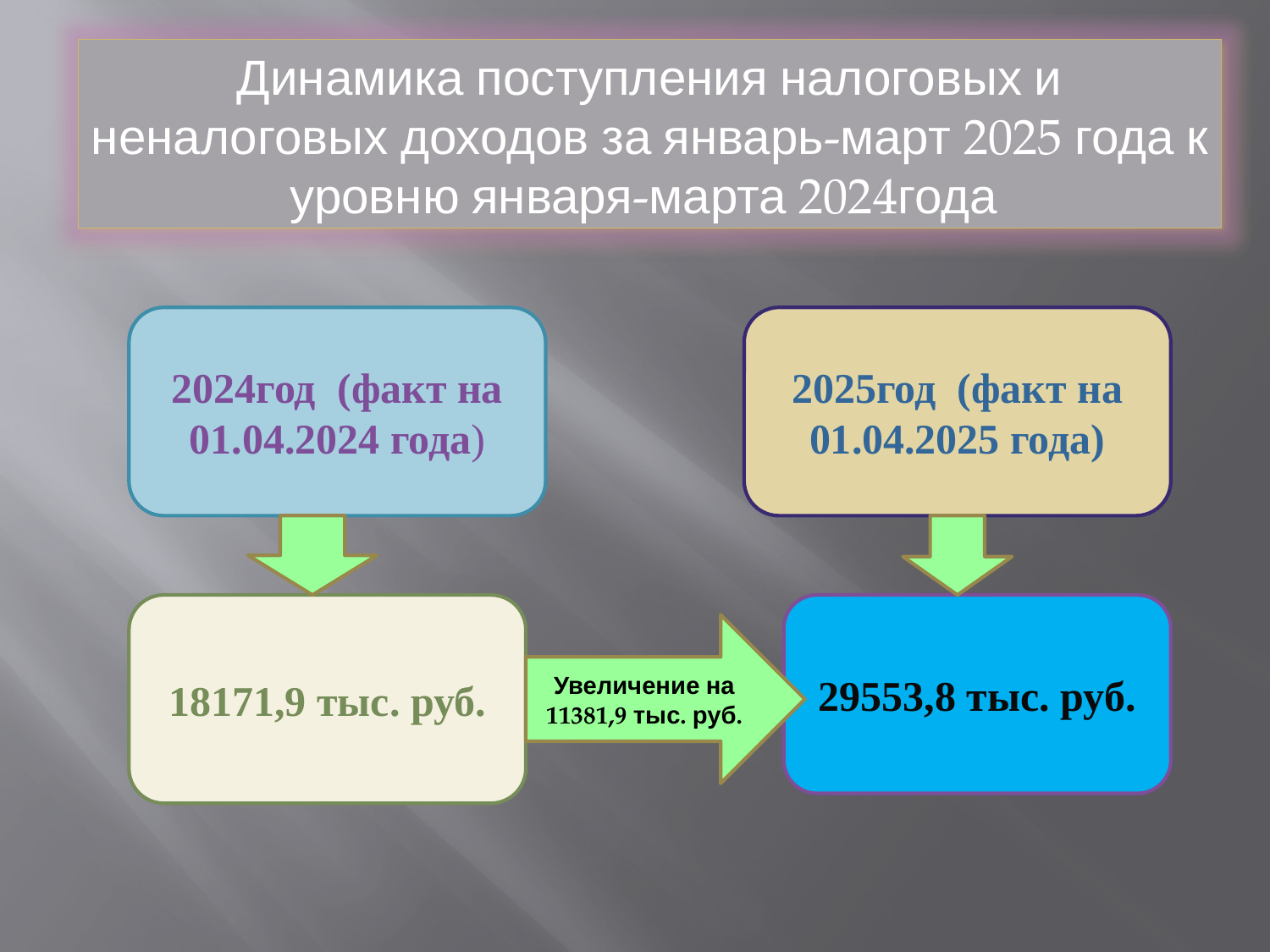

Динамика поступления налоговых и неналоговых доходов за январь-март 2025 года к уровню января-марта 2024года
2024год  (факт на 01.04.2024 года)
2025год  (факт на 01.04.2025 года)

18171,9 тыс. руб.
29553,8 тыс. руб.
Увеличение на 11381,9 тыс. руб.